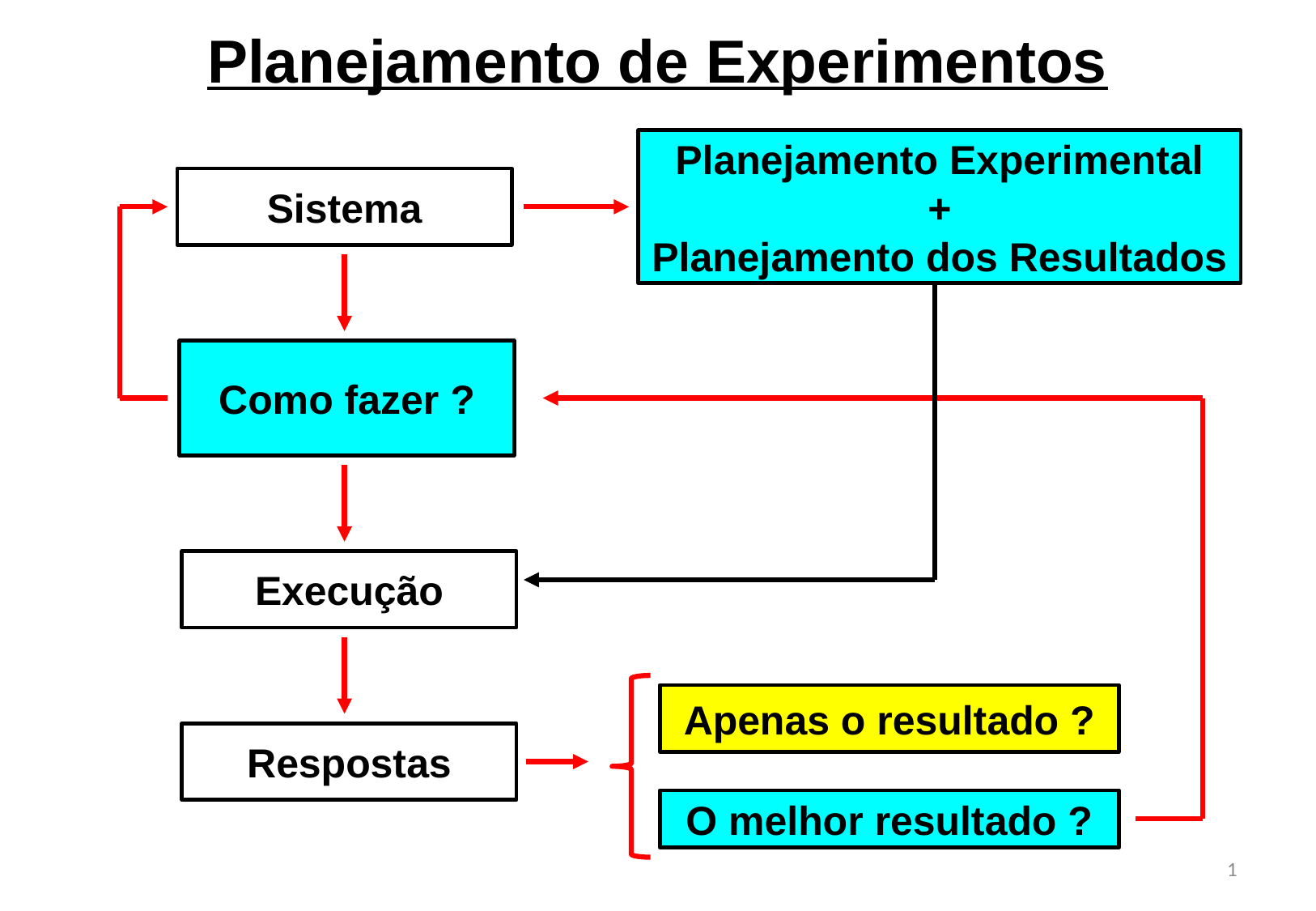

Planejamento de Experimentos
Planejamento Experimental
+
Planejamento dos Resultados
Sistema
Planejamento
Experimental
Execução
Respostas
Como fazer ?

Apenas o resultado ?
O melhor resultado ?
1